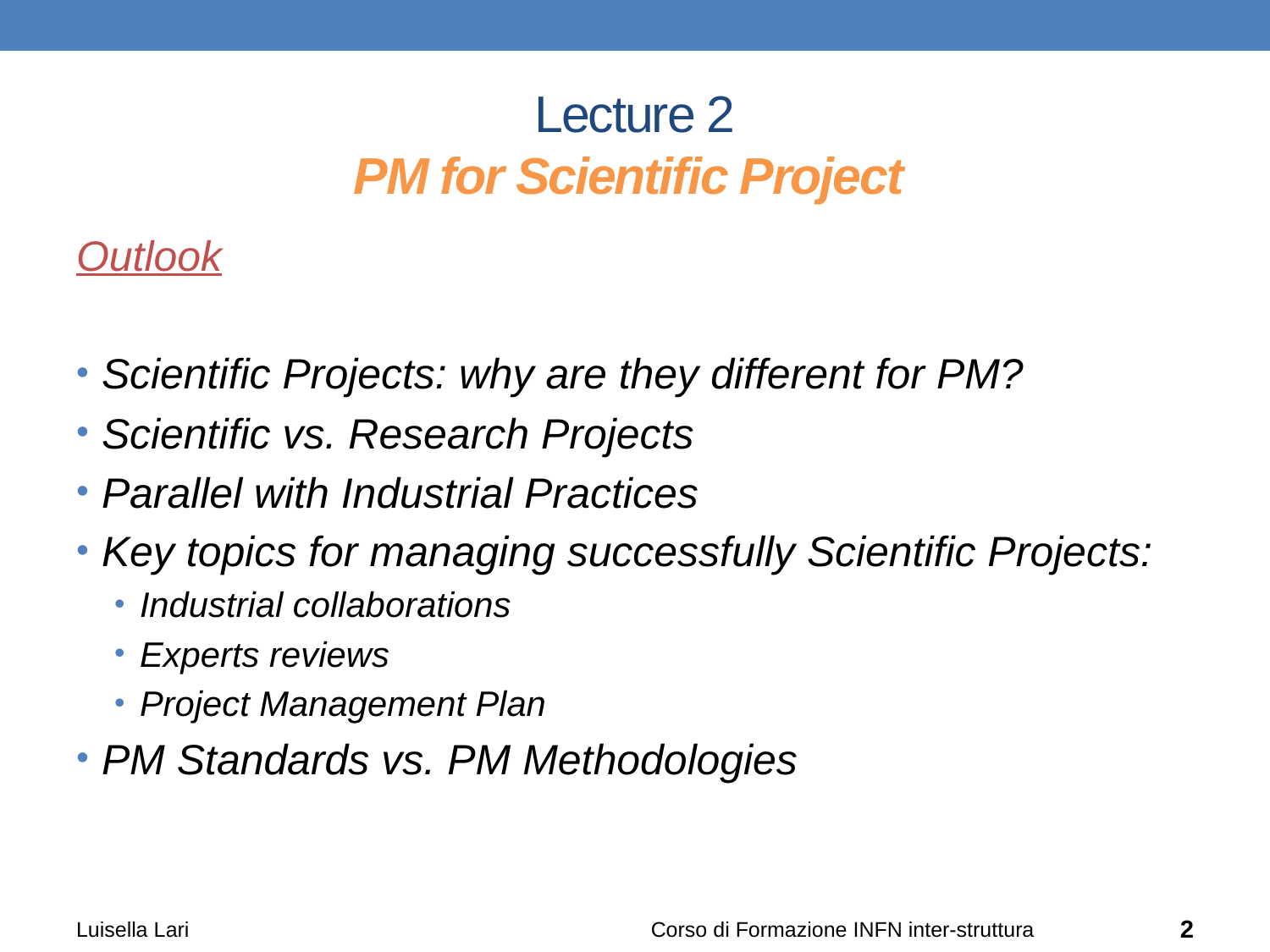

# Lecture 2 PM for Scientific Project
Outlook

Scientific Projects: why are they different for PM?
Scientific vs. Research Projects
Parallel with Industrial Practices
Key topics for managing successfully Scientific Projects:
Industrial collaborations
Experts reviews
Project Management Plan
PM Standards vs. PM Methodologies

Luisella Lari
Corso di Formazione INFN inter-struttura
2